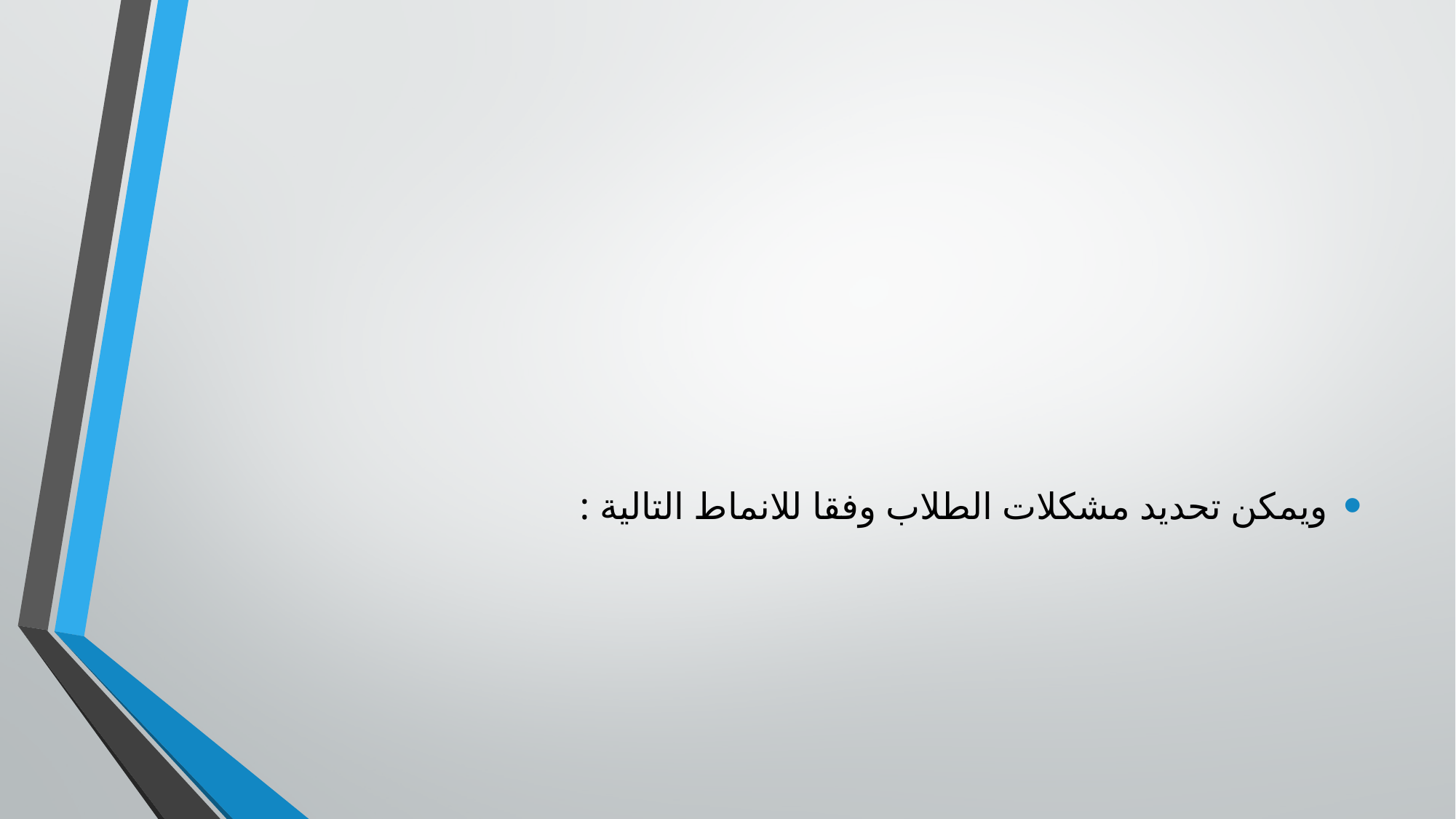

#
ويمكن تحديد مشكلات الطلاب وفقا للانماط التالية :